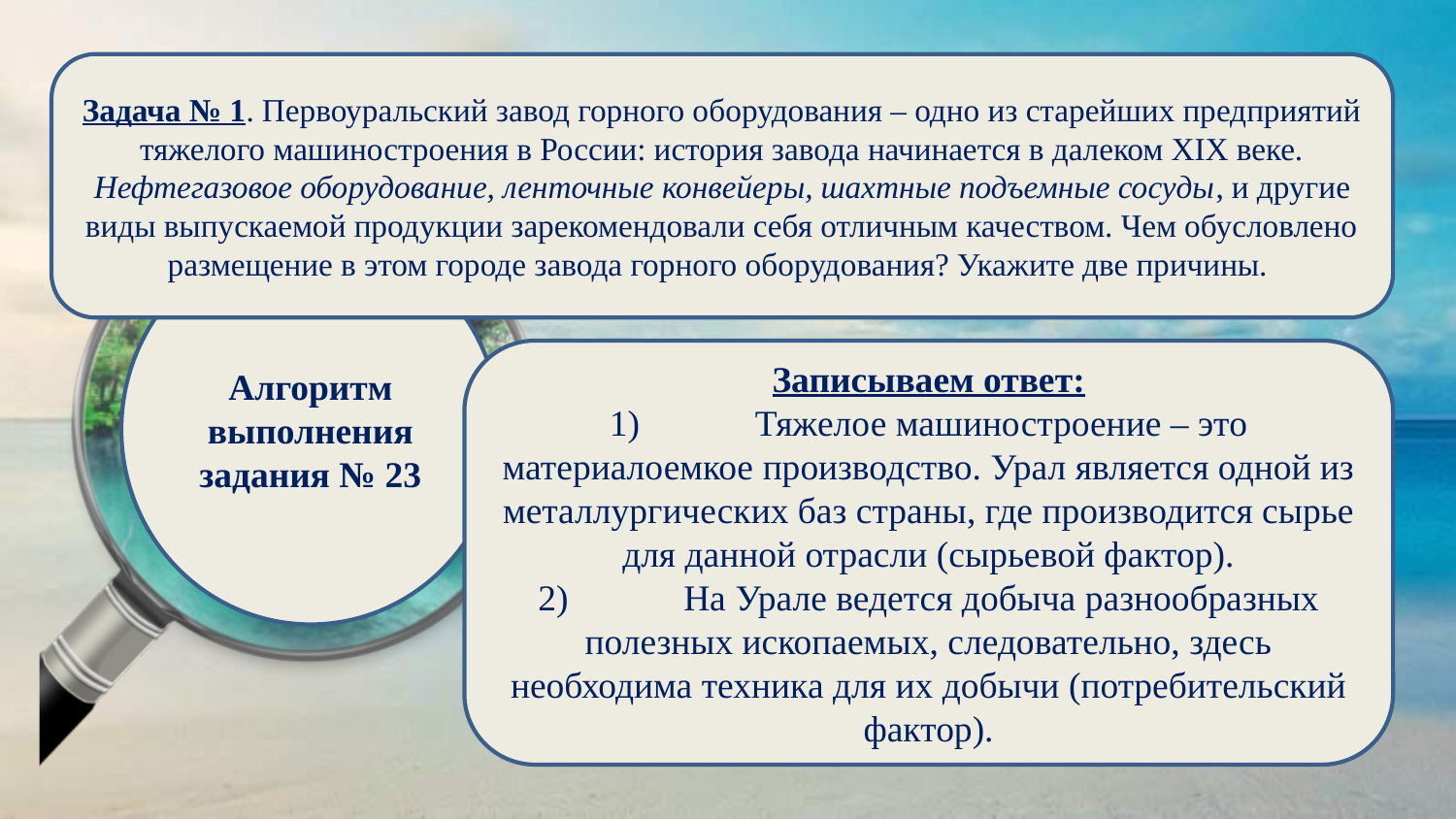

Задача № 1. Первоуральский завод горного оборудования – одно из старейших предприятий тяжелого машиностроения в России: история завода начинается в далеком ХIХ веке. Нефтегазовое оборудование, ленточные конвейеры, шахтные подъемные сосуды, и другие виды выпускаемой продукции зарекомендовали себя отличным качеством. Чем обусловлено размещение в этом городе завода горного оборудования? Укажите две причины.
Алгоритм выполнения задания № 23
Записываем ответ:
1)	Тяжелое машиностроение – это материалоемкое производство. Урал является одной из металлургических баз страны, где производится сырье для данной отрасли (сырьевой фактор).
2)	На Урале ведется добыча разнообразных полезных ископаемых, следовательно, здесь необходима техника для их добычи (потребительский фактор).